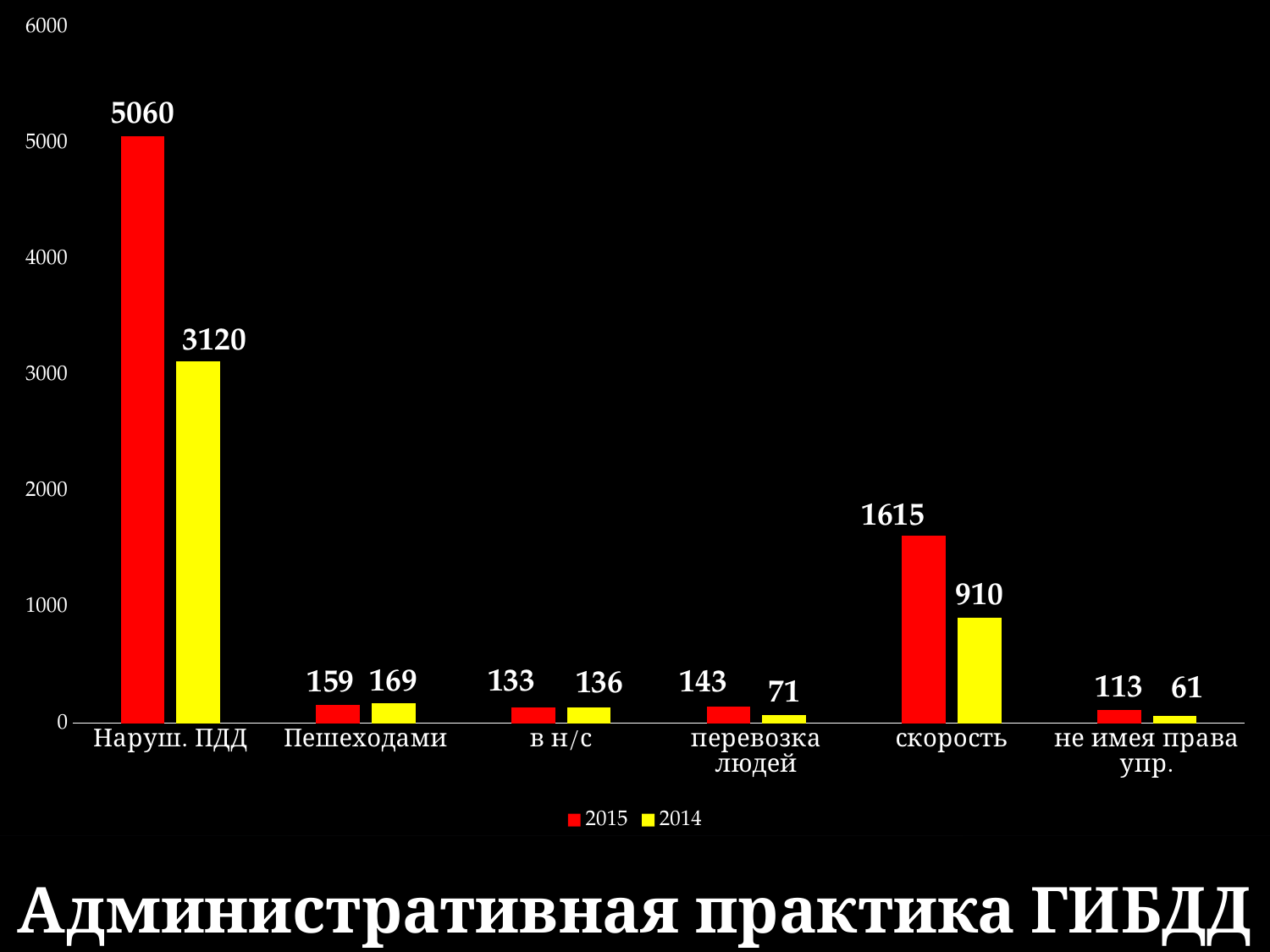

### Chart

| Category | 2015 | 2014 |
|---|---|---|
| Наруш. ПДД | 5060.0 | 3120.0 |
| Пешеходами | 159.0 | 169.0 |
| в н/с | 133.0 | 136.0 |
| перевозка людей | 143.0 | 71.0 |
| скорость | 1615.0 | 910.0 |
| не имея права упр. | 113.0 | 61.0 |
# Административная практика ГИБДД